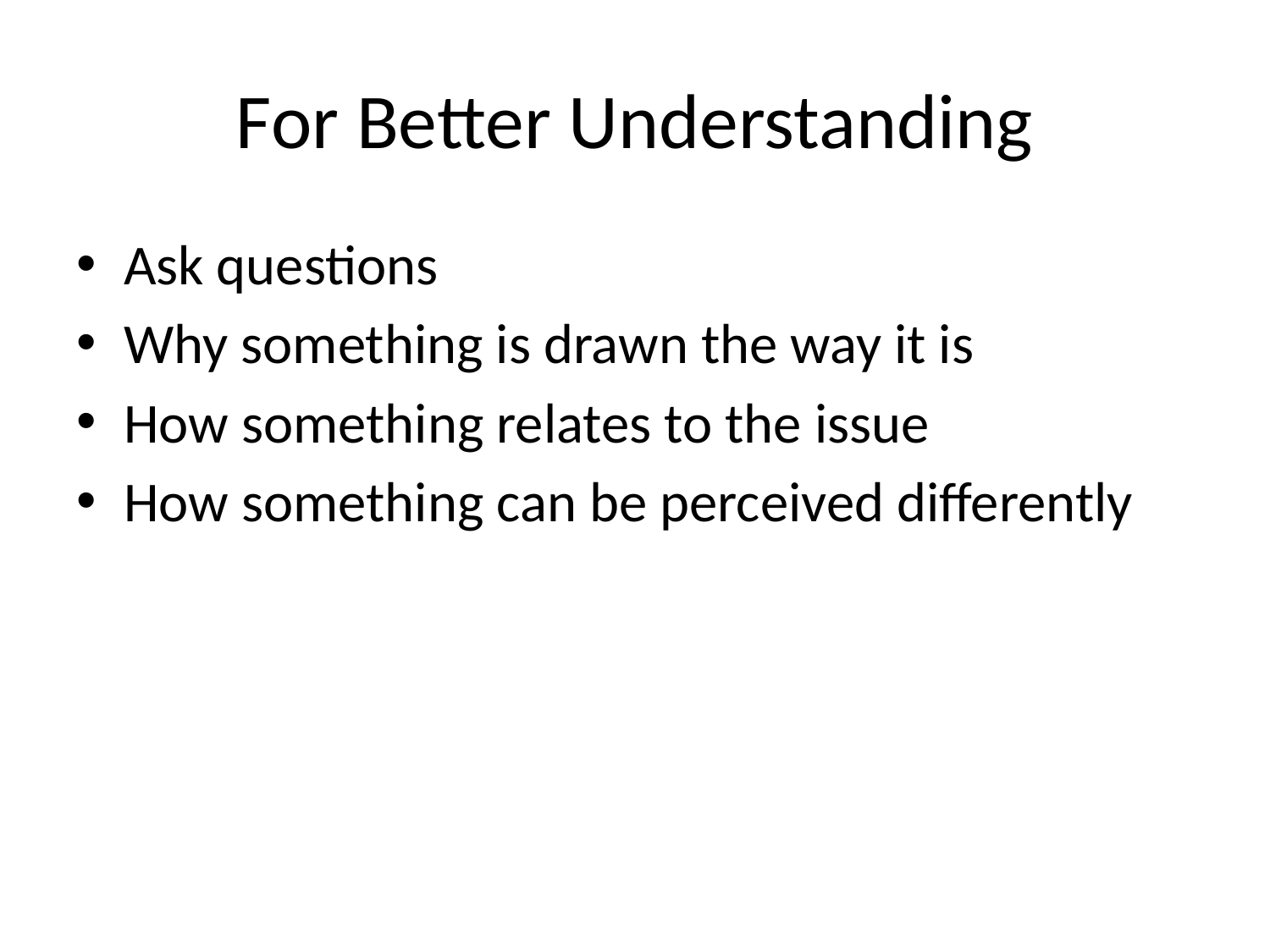

# For Better Understanding
Ask questions
Why something is drawn the way it is
How something relates to the issue
How something can be perceived differently